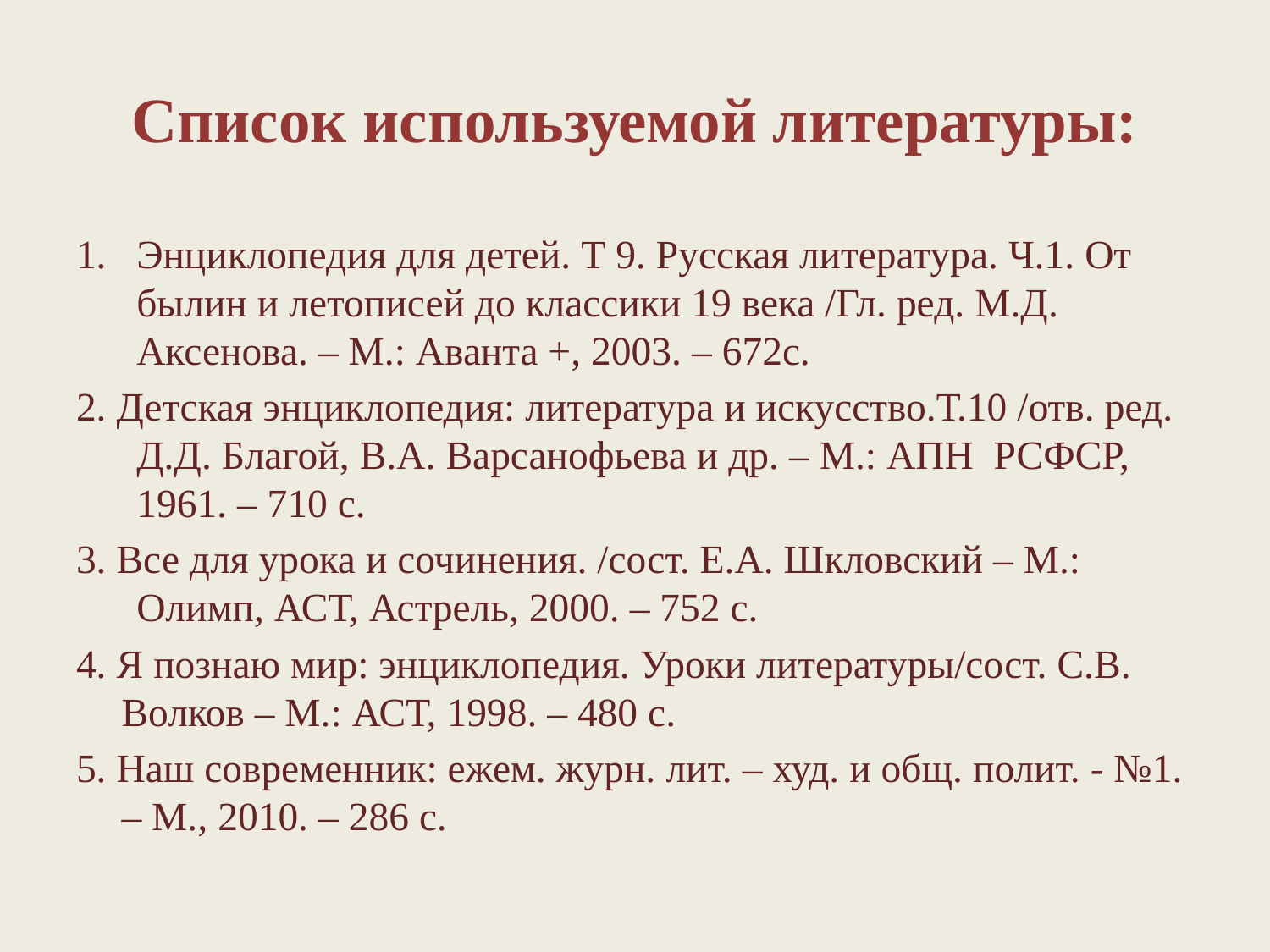

# Список используемой литературы:
Энциклопедия для детей. Т 9. Русская литература. Ч.1. От былин и летописей до классики 19 века /Гл. ред. М.Д. Аксенова. – М.: Аванта +, 2003. – 672с.
2. Детская энциклопедия: литература и искусство.Т.10 /отв. ред. Д.Д. Благой, В.А. Варсанофьева и др. – М.: АПН  РСФСР, 1961. – 710 с.
3. Все для урока и сочинения. /сост. Е.А. Шкловский – М.: Олимп, АСТ, Астрель, 2000. – 752 с.
4. Я познаю мир: энциклопедия. Уроки литературы/сост. С.В. Волков – М.: АСТ, 1998. – 480 с.
5. Наш современник: ежем. журн. лит. – худ. и общ. полит. - №1. – М., 2010. – 286 с.